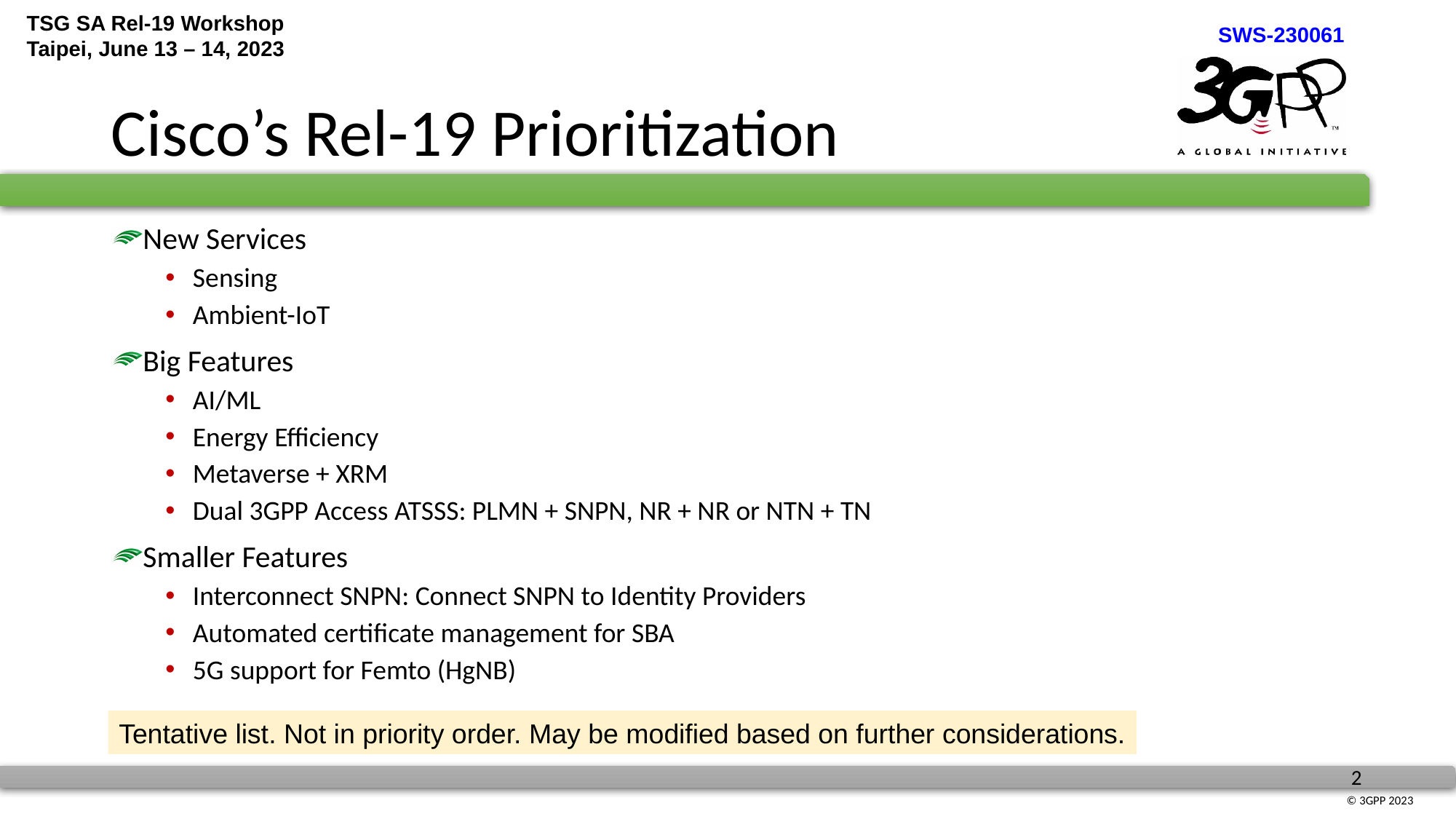

# Cisco’s Rel-19 Prioritization
New Services
Sensing
Ambient-IoT
Big Features
AI/ML
Energy Efficiency
Metaverse + XRM
Dual 3GPP Access ATSSS: PLMN + SNPN, NR + NR or NTN + TN
Smaller Features
Interconnect SNPN: Connect SNPN to Identity Providers
Automated certificate management for SBA
5G support for Femto (HgNB)
Tentative list. Not in priority order. May be modified based on further considerations.